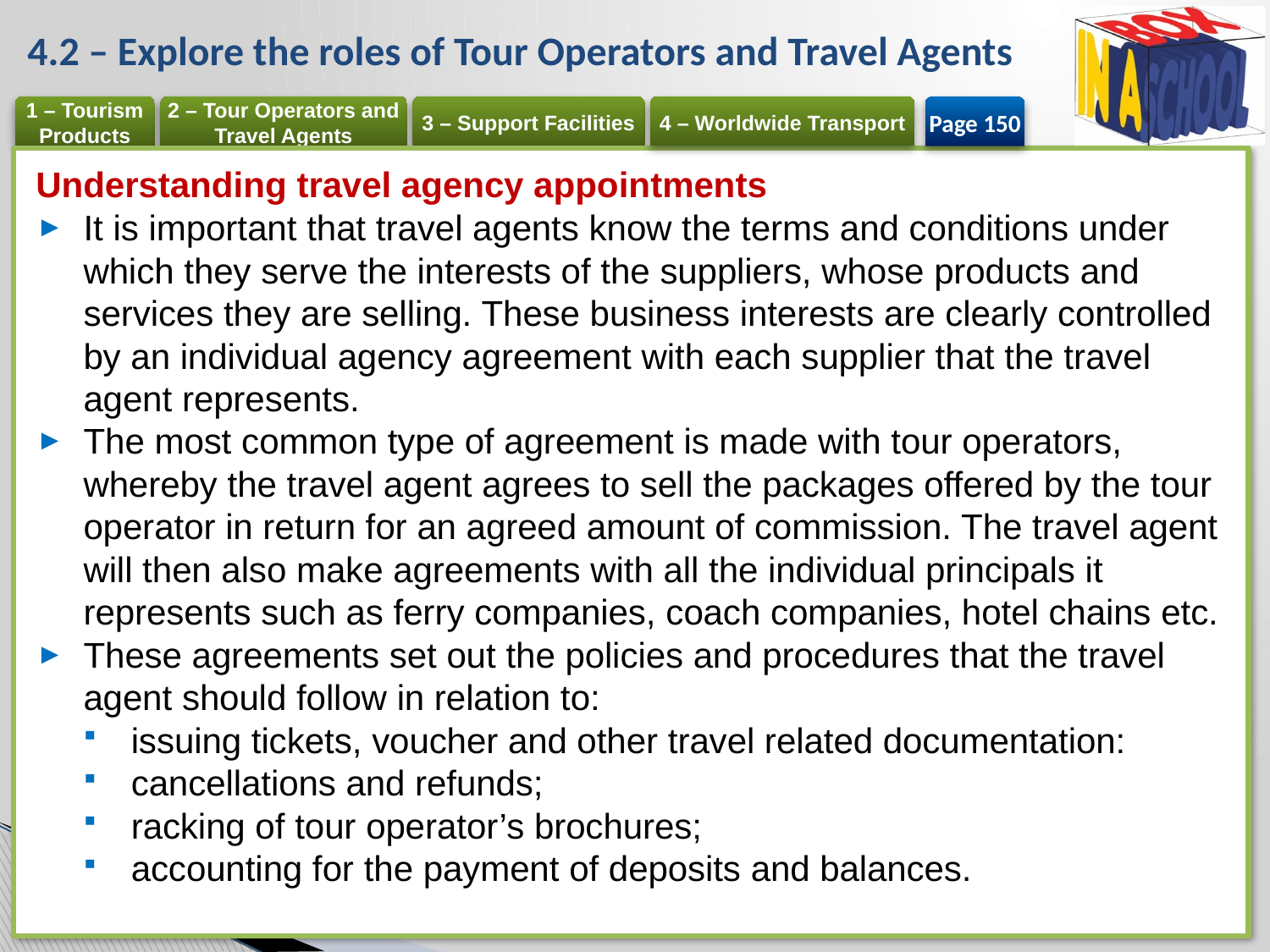

# 4.2 – Explore the roles of Tour Operators and Travel Agents
Page 150
Understanding travel agency appointments
It is important that travel agents know the terms and conditions under which they serve the interests of the suppliers, whose products and services they are selling. These business interests are clearly controlled by an individual agency agreement with each supplier that the travel agent represents.
The most common type of agreement is made with tour operators, whereby the travel agent agrees to sell the packages offered by the tour operator in return for an agreed amount of commission. The travel agent will then also make agreements with all the individual principals it represents such as ferry companies, coach companies, hotel chains etc.
These agreements set out the policies and procedures that the travel agent should follow in relation to:
issuing tickets, voucher and other travel related documentation:
cancellations and refunds;
racking of tour operator’s brochures;
accounting for the payment of deposits and balances.